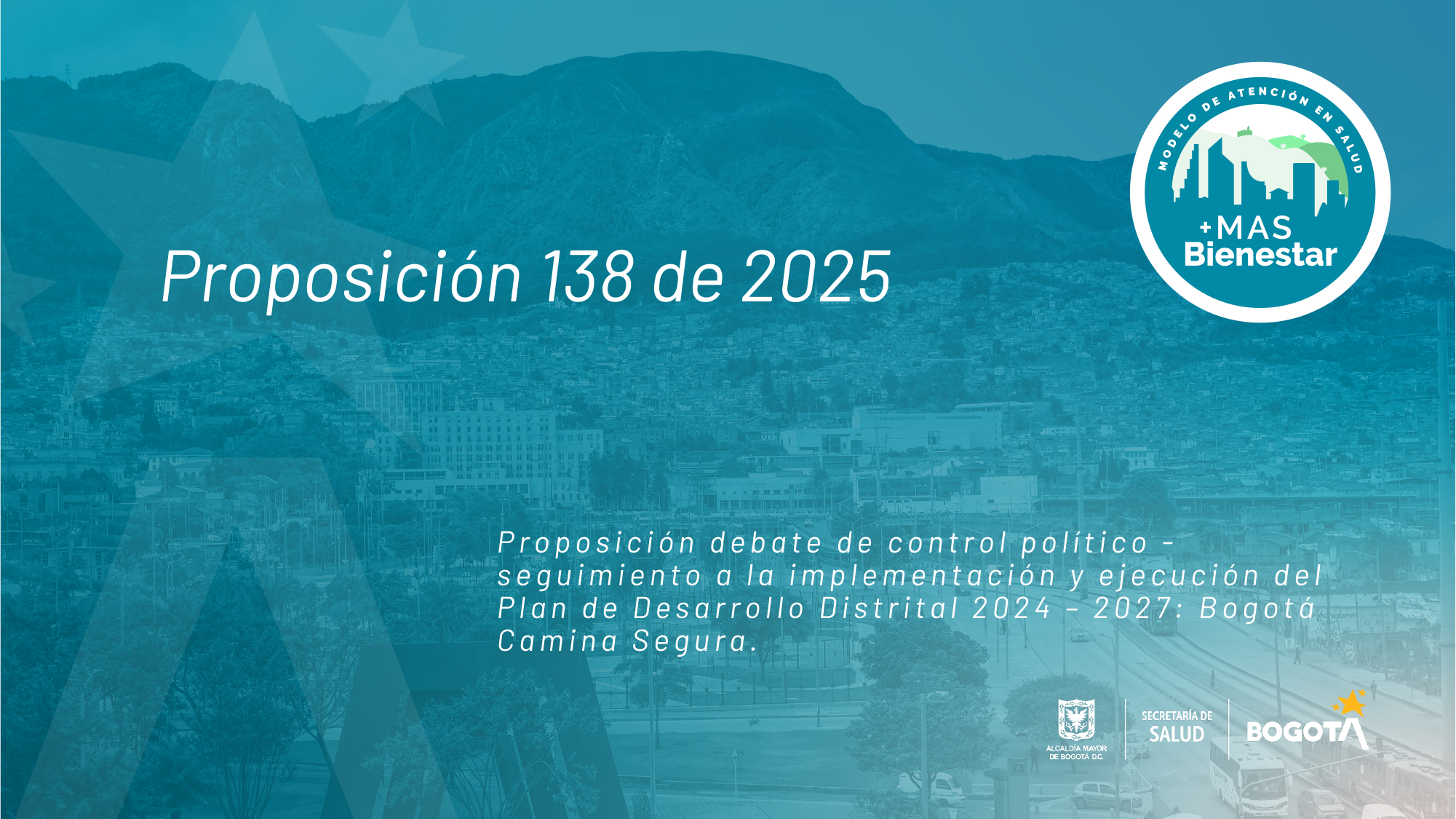

# Proposición 138 de 2025
Proposición debate de control político - seguimiento a la implementación y ejecución del Plan de Desarrollo Distrital 2024 – 2027: Bogotá Camina Segura.